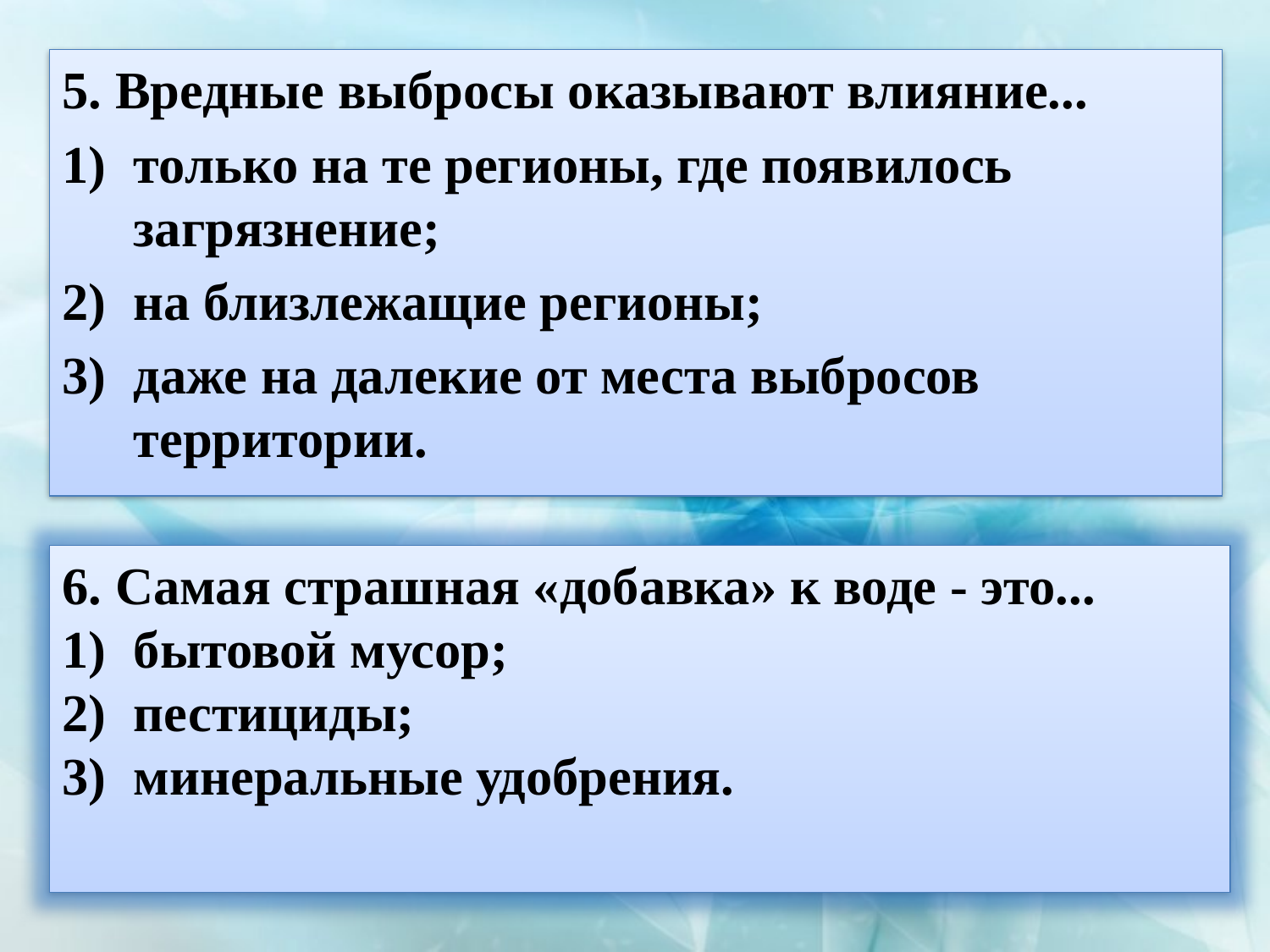

5. Вредные выбросы оказывают влияние...
только на те регионы, где появилось загрязнение;
на близлежащие регионы;
даже на далекие от места выбросов территории.

6. Самая страшная «добавка» к воде - это...
бытовой мусор;
пестициды;
минеральные удобрения.